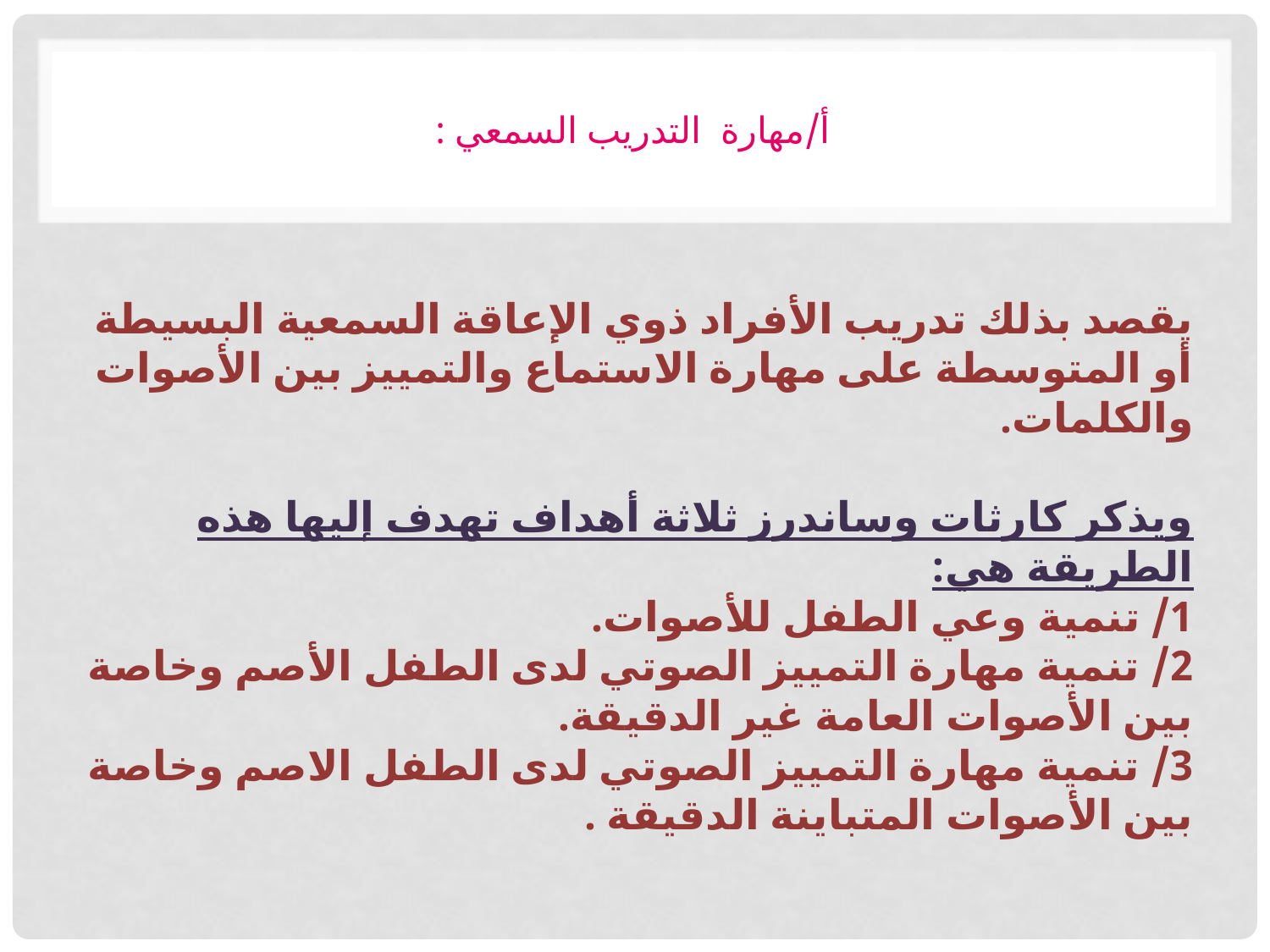

# أ/مهارة  التدريب السمعي :

يقصد بذلك تدريب الأفراد ذوي الإعاقة السمعية البسيطة أو المتوسطة على مهارة الاستماع والتمييز بين الأصوات والكلمات.

ويذكر كارثات وساندرز ثلاثة أهداف تهدف إليها هذه الطريقة هي:
1/ تنمية وعي الطفل للأصوات.
2/ تنمية مهارة التمييز الصوتي لدى الطفل الأصم وخاصة بين الأصوات العامة غير الدقيقة.
3/ تنمية مهارة التمييز الصوتي لدى الطفل الاصم وخاصة بين الأصوات المتباينة الدقيقة .